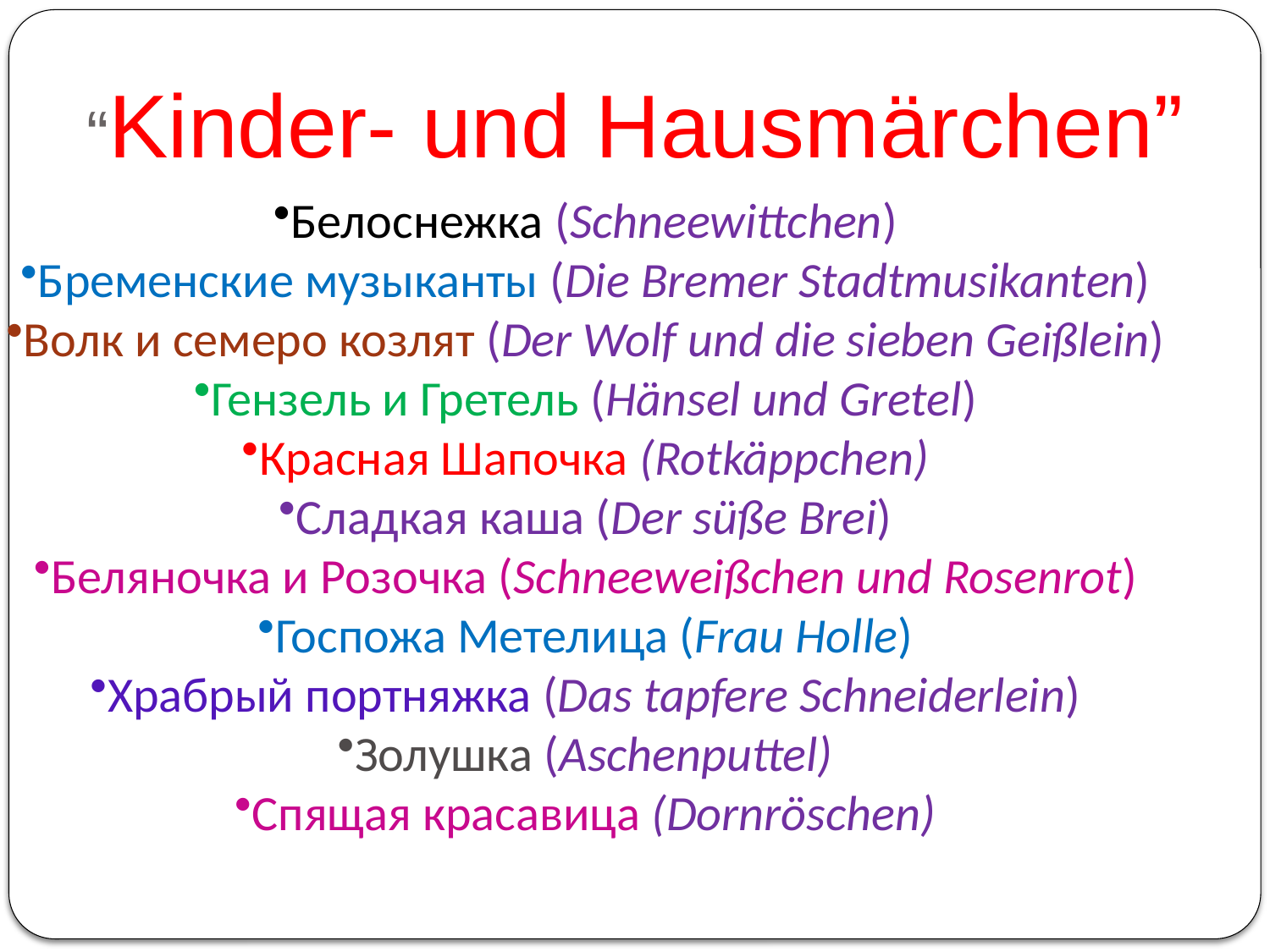

# “Kinder- und Hausmärchen”

Белоснежка (Schneewittchen)
Бременские музыканты (Die Bremer Stadtmusikanten)
Волк и семеро козлят (Der Wolf und die sieben Geißlein)
Гензель и Гретель (Hänsel und Gretel)
Красная Шапочка (Rotkäppchen)
Сладкая каша (Der süße Brei)
Беляночка и Розочка (Schneeweißchen und Rosenrot)
Госпожа Метелица (Frau Holle)
Храбрый портняжка (Das tapfere Schneiderlein)
Золушка (Aschenputtel)
Спящая красавица (Dornröschen)